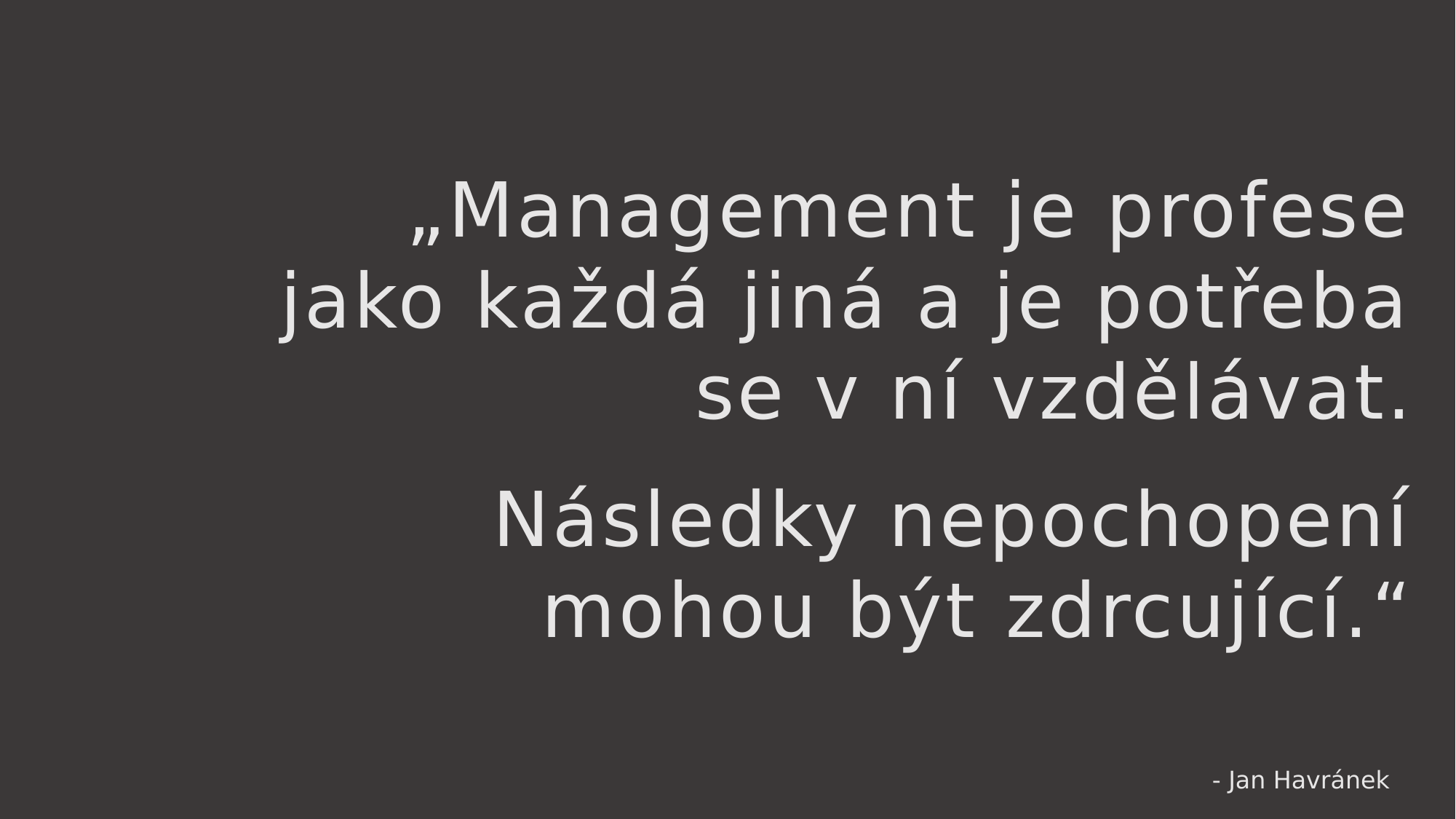

„Management je profese jako každá jiná a je potřeba se v ní vzdělávat.
Následky nepochopení mohou být zdrcující.“
- Jan Havránek